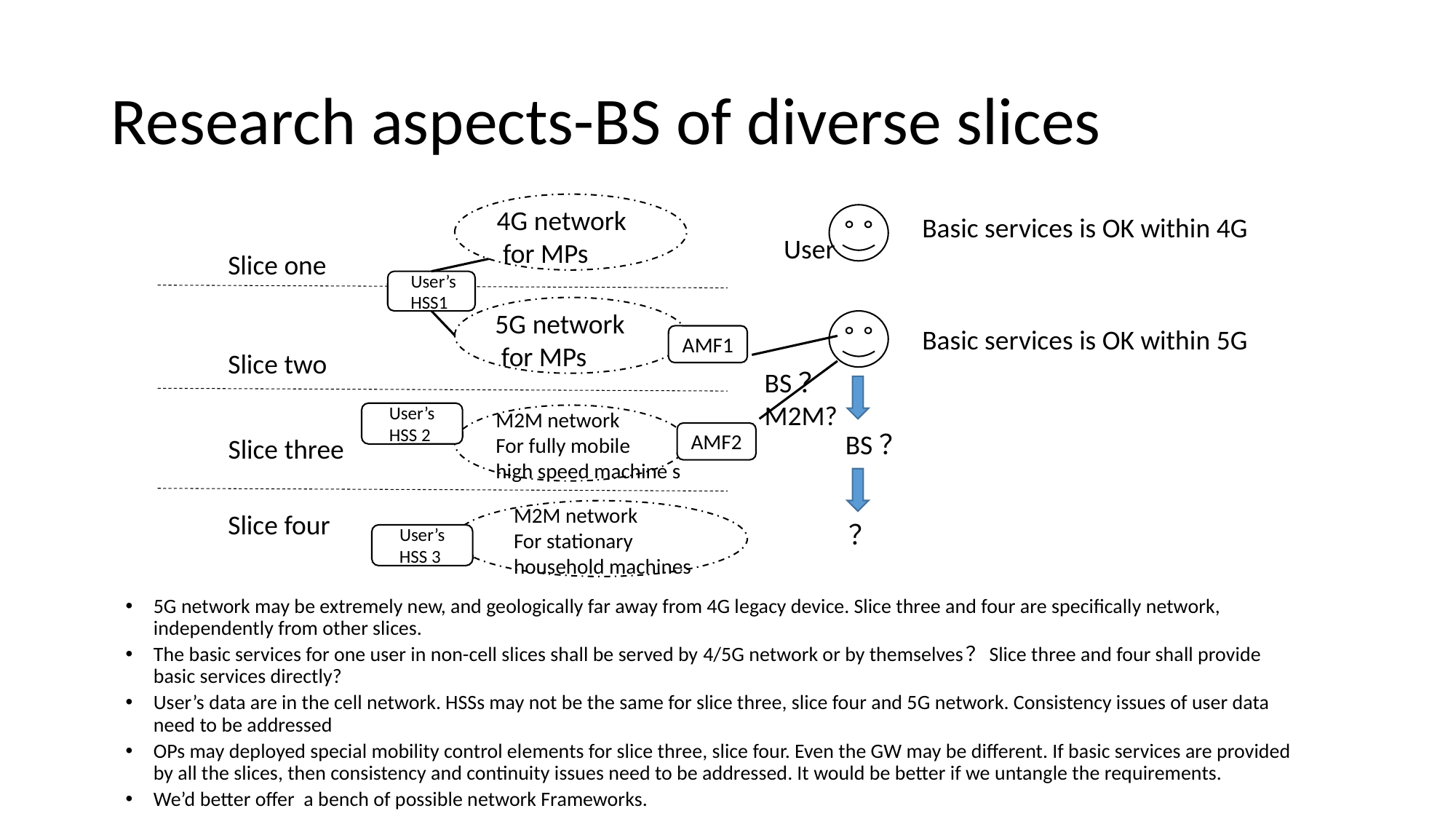

# Research aspects-BS of diverse slices

4G network
 for MPs

Basic services is OK within 4G
User
Slice one
 User’s HSS1

5G network
 for MPs

Basic services is OK within 5G
AMF1

Slice two
BS？
M2M?

M2M network
For fully mobile
high speed machine s
User’s HSS 2

BS？
AMF2
Slice three

M2M network
For stationary
household machines

Slice four
？
User’s HSS 3
5G network may be extremely new, and geologically far away from 4G legacy device. Slice three and four are specifically network, independently from other slices.
The basic services for one user in non-cell slices shall be served by 4/5G network or by themselves？Slice three and four shall provide basic services directly?
User’s data are in the cell network. HSSs may not be the same for slice three, slice four and 5G network. Consistency issues of user data need to be addressed
OPs may deployed special mobility control elements for slice three, slice four. Even the GW may be different. If basic services are provided by all the slices, then consistency and continuity issues need to be addressed. It would be better if we untangle the requirements.
We’d better offer  a bench of possible network Frameworks.